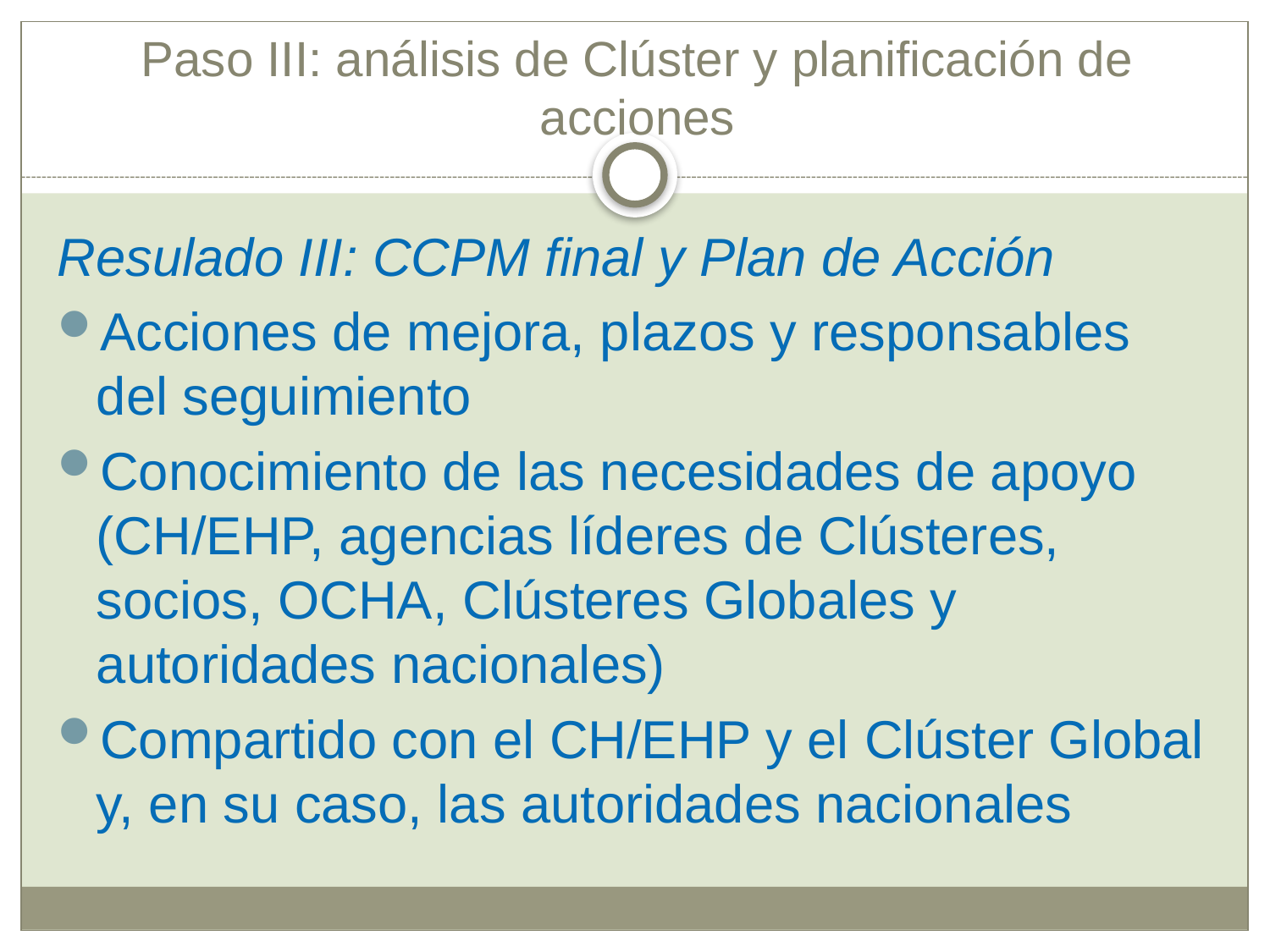

# Paso III: análisis de Clúster y planificación de acciones
Resulado III: CCPM final y Plan de Acción
Acciones de mejora, plazos y responsables del seguimiento
Conocimiento de las necesidades de apoyo (CH/EHP, agencias líderes de Clústeres, socios, OCHA, Clústeres Globales y autoridades nacionales)
Compartido con el CH/EHP y el Clúster Global y, en su caso, las autoridades nacionales